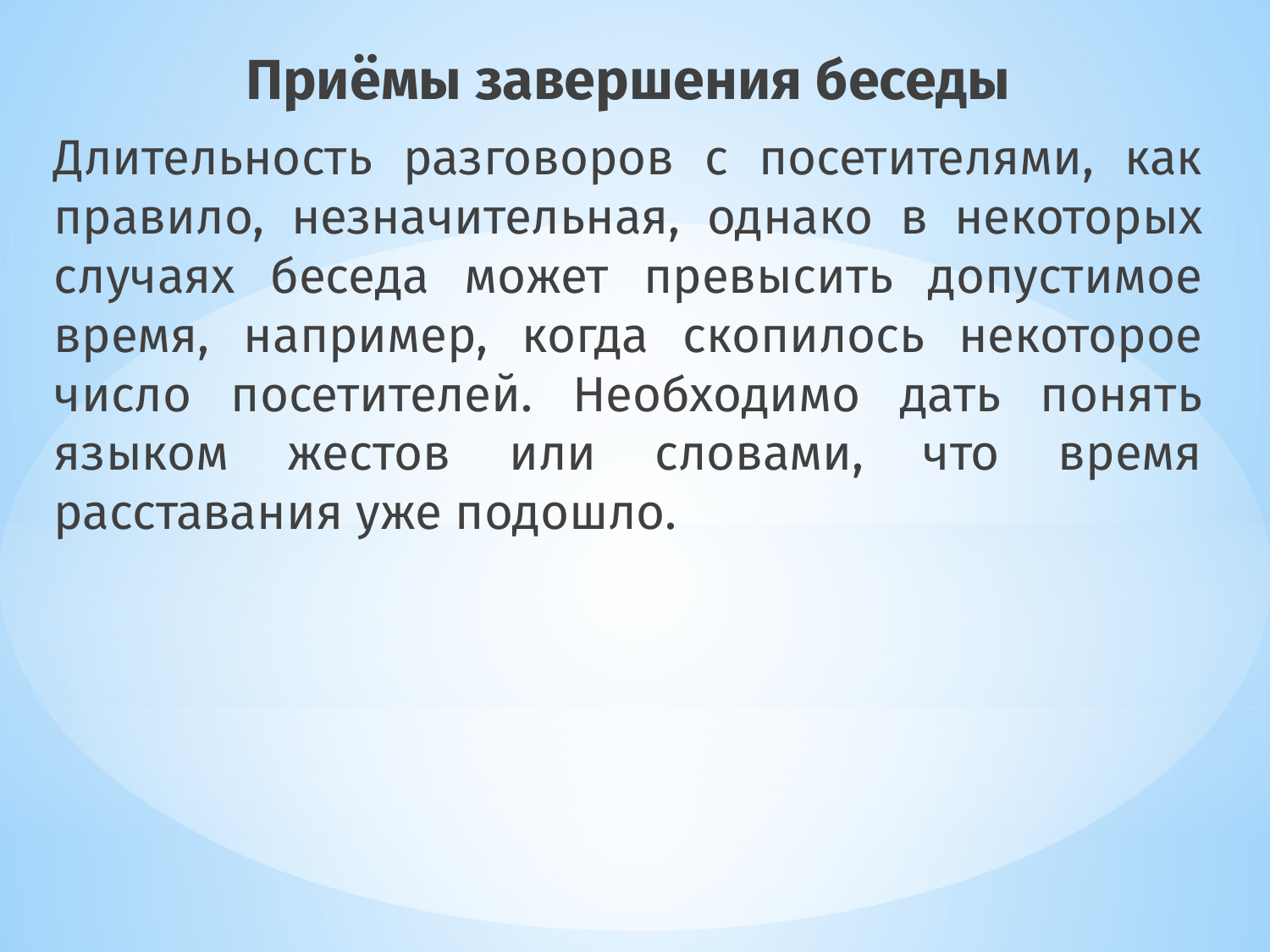

Приёмы завершения беседы
Длительность разговоров с посетителями, как правило, незначительная, однако в некоторых случаях беседа может превысить допустимое время, например, когда скопилось некоторое число посетителей. Необходимо дать понять языком жестов или словами, что время расставания уже подошло.
#